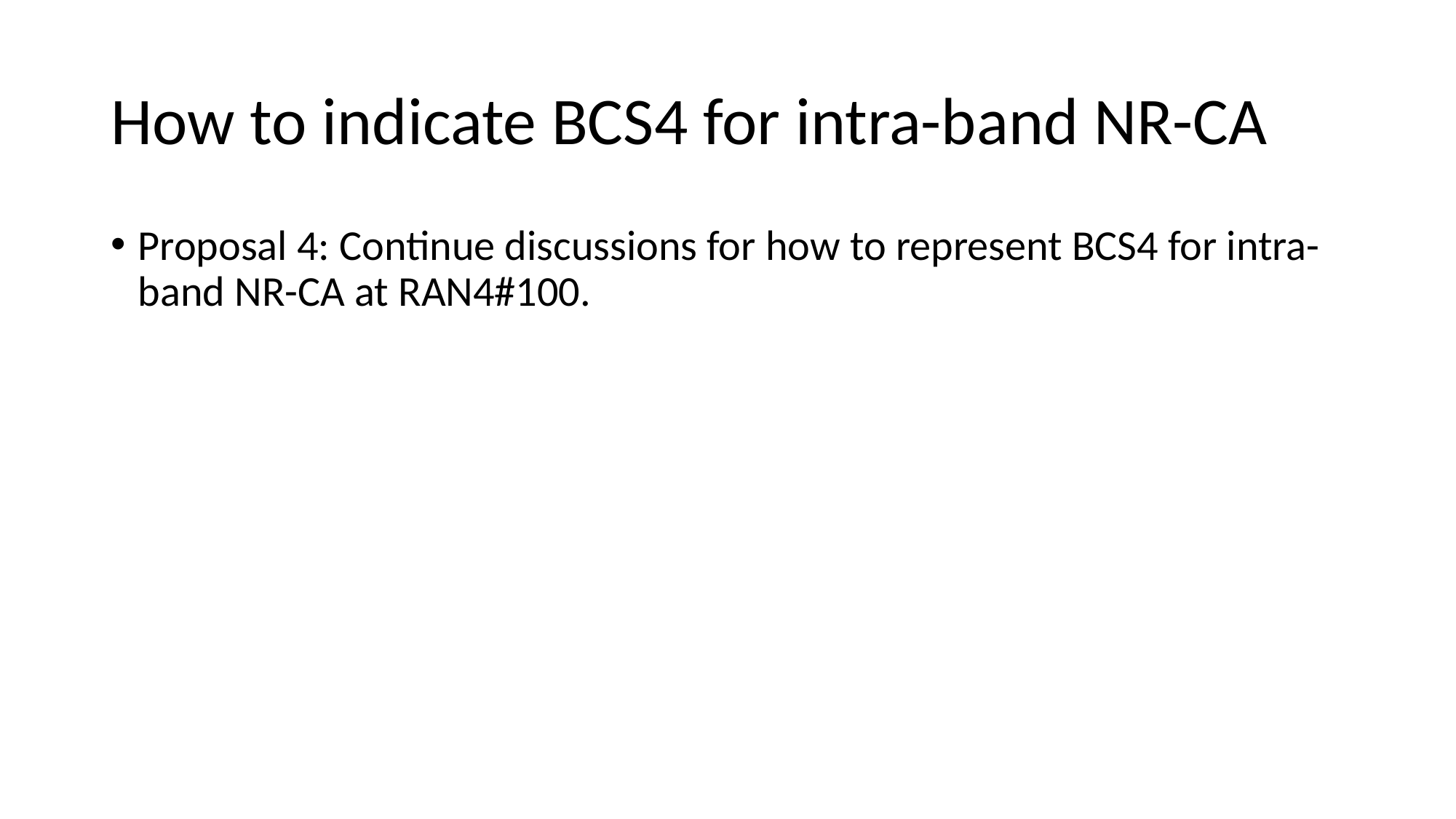

# How to indicate BCS4 for intra-band NR-CA
Proposal 4: Continue discussions for how to represent BCS4 for intra-band NR-CA at RAN4#100.